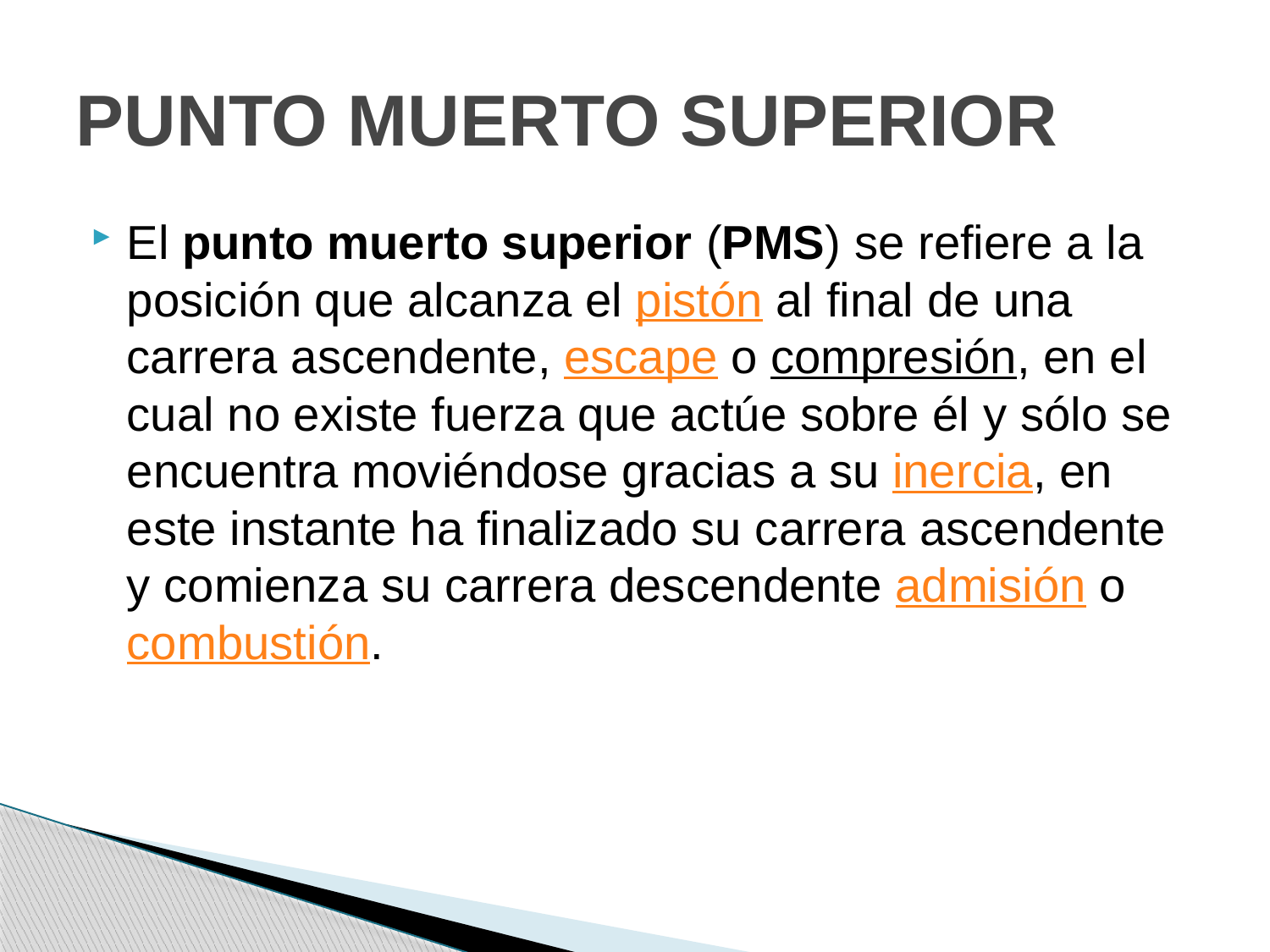

# PUNTO MUERTO SUPERIOR
El punto muerto superior (PMS) se refiere a la posición que alcanza el pistón al final de una carrera ascendente, escape o compresión, en el cual no existe fuerza que actúe sobre él y sólo se encuentra moviéndose gracias a su inercia, en este instante ha finalizado su carrera ascendente y comienza su carrera descendente admisión o combustión.